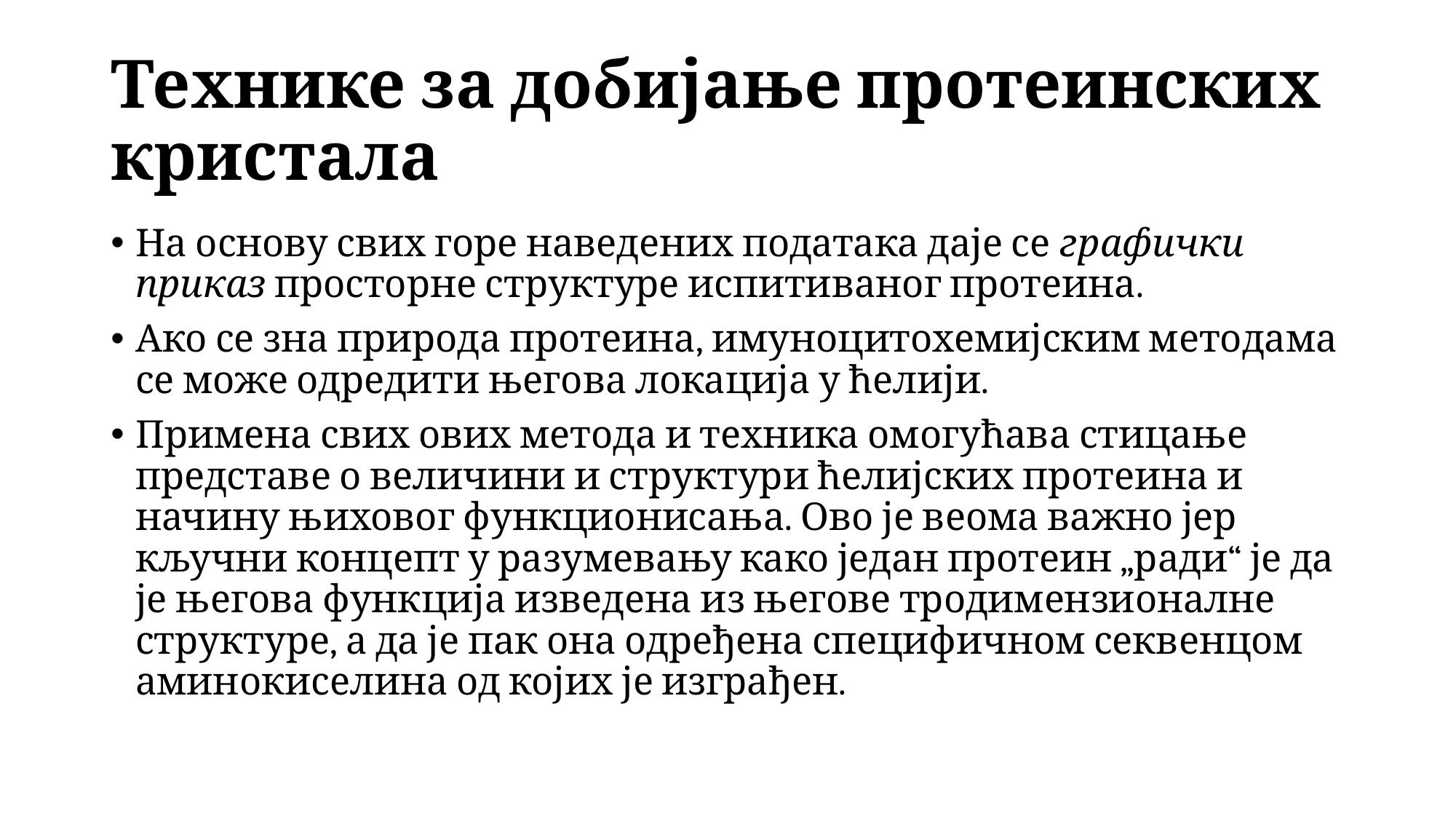

# Технике за добијање протеинских кристала
На основу свих горе наведених података даје се графички приказ просторне структуре испитиваног протеина.
Ако се зна природа протеина, имуноцитохемијским методама се може одредити његова локација у ћелији.
Примена свих ових метода и техника омогућава стицање представе о величини и структури ћелијских протеина и начину њиховог функционисања. Ово је веома важно јер кључни концепт у разумевању како један протеин „ради“ је да је његова функција изведена из његове тродимензионалне структуре, а да је пак она одређена специфичном секвенцом аминокиселина од којих је изграђен.